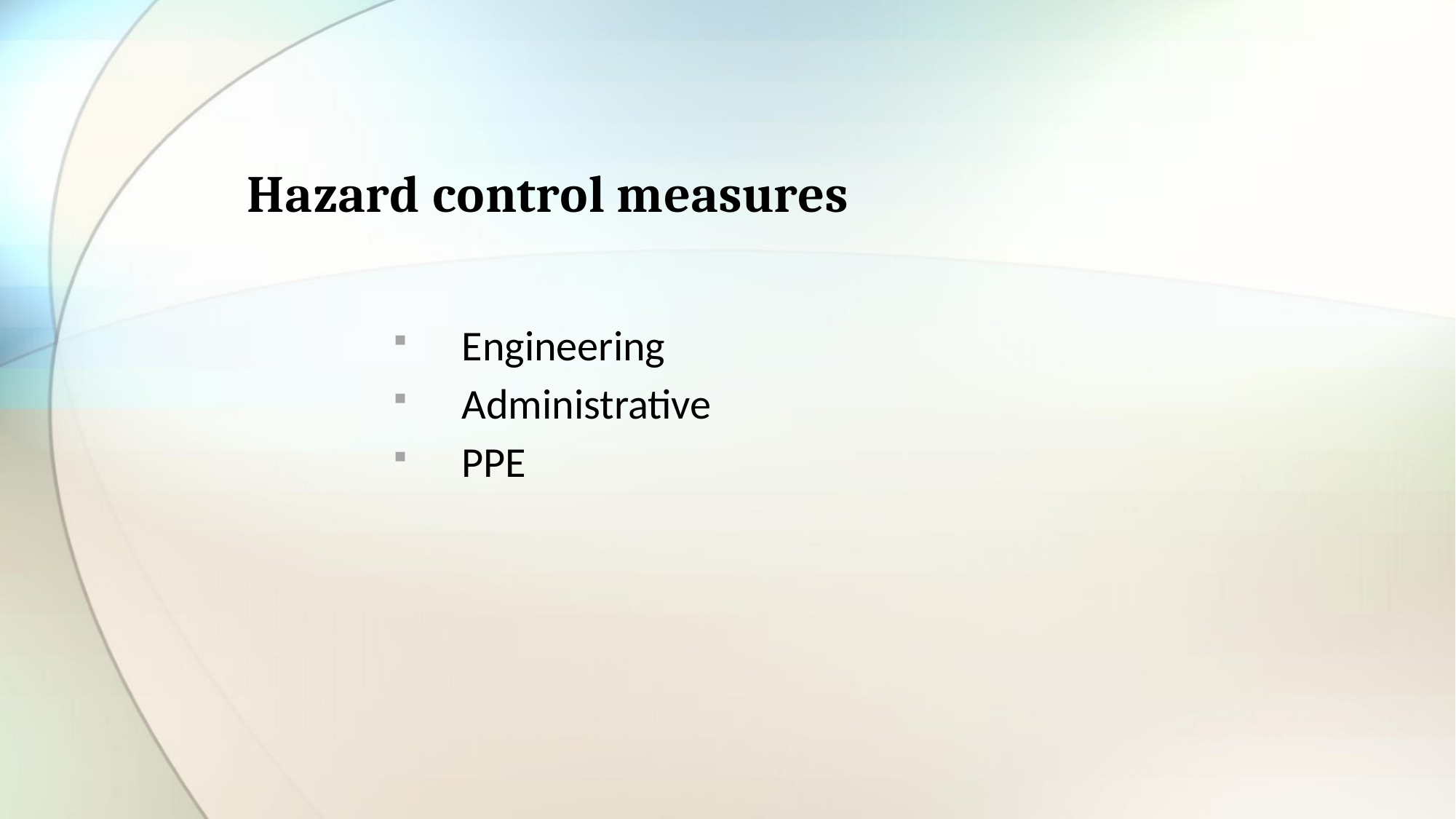

# Hazard control measures
Engineering
Administrative
PPE